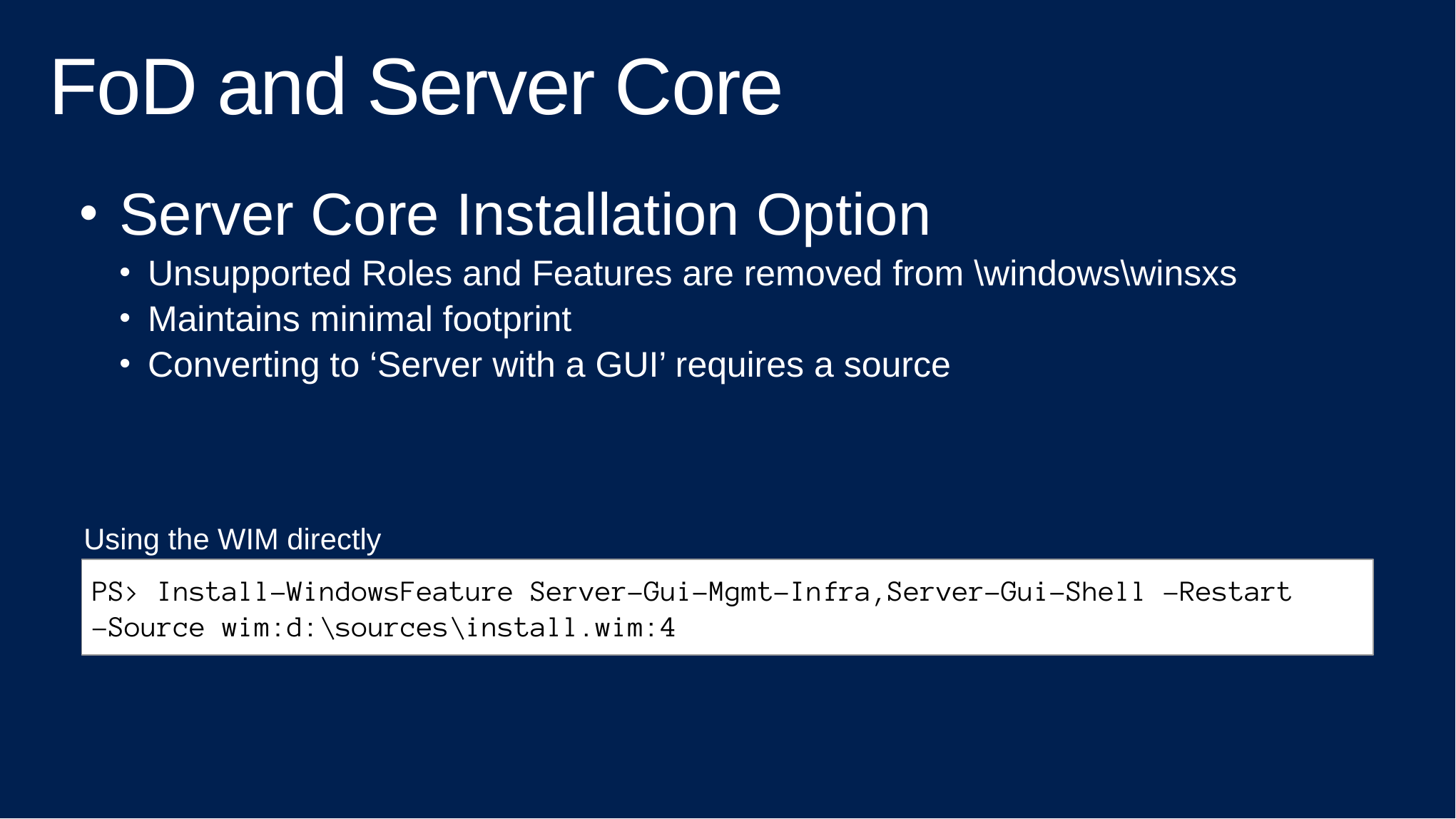

# FoD and Server Core
Server Core Installation Option
Unsupported Roles and Features are removed from \windows\winsxs
Maintains minimal footprint
Converting to ‘Server with a GUI’ requires a source
Using the WIM directly
PS> Install-WindowsFeature Server-Gui-Mgmt-Infra,Server-Gui-Shell –Restart
–Source wim:d:\sources\install.wim:4